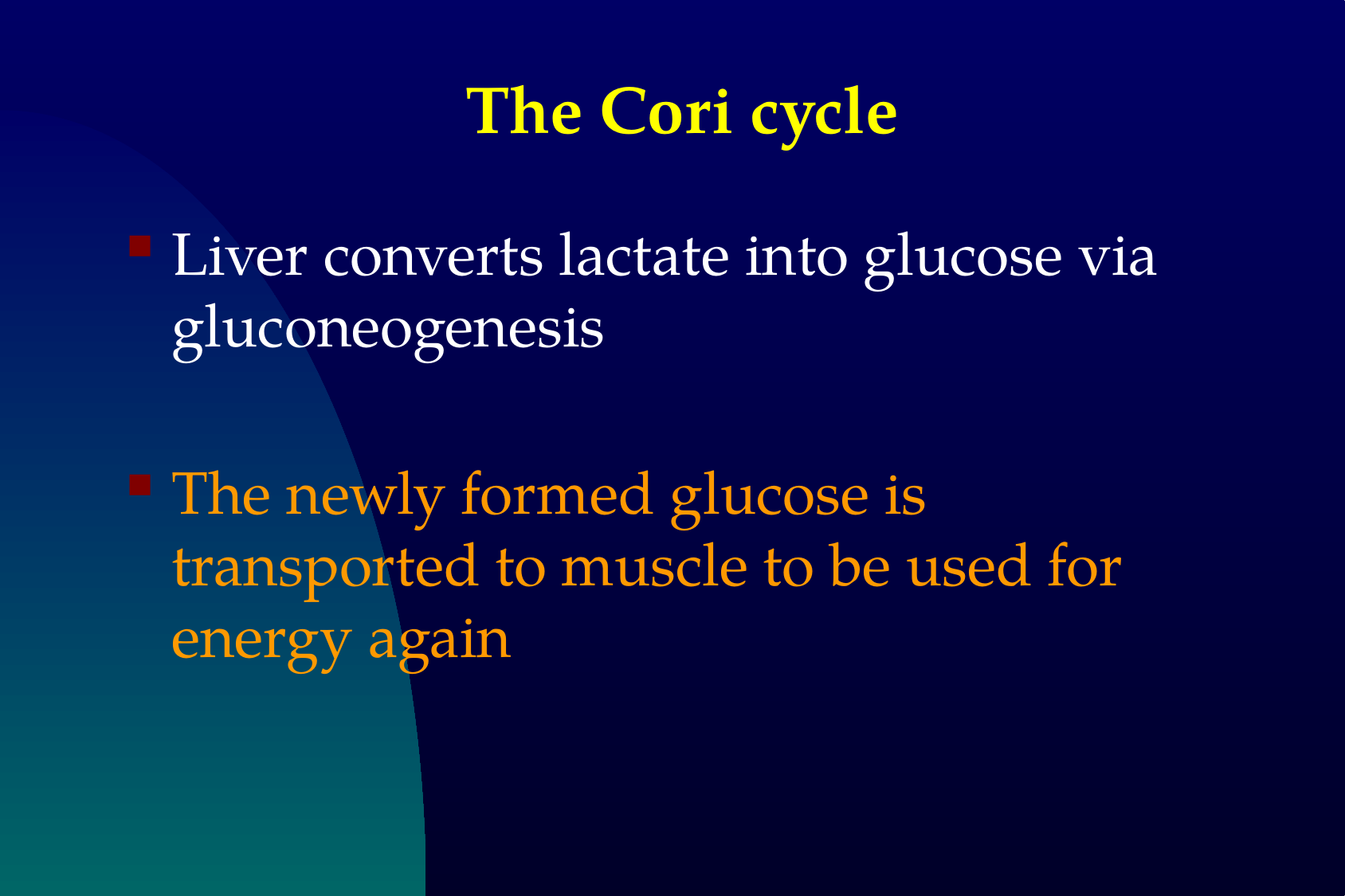

# The Cori cycle
Liver converts lactate into glucose via gluconeogenesis

The newly formed glucose is transported to muscle to be used for energy again